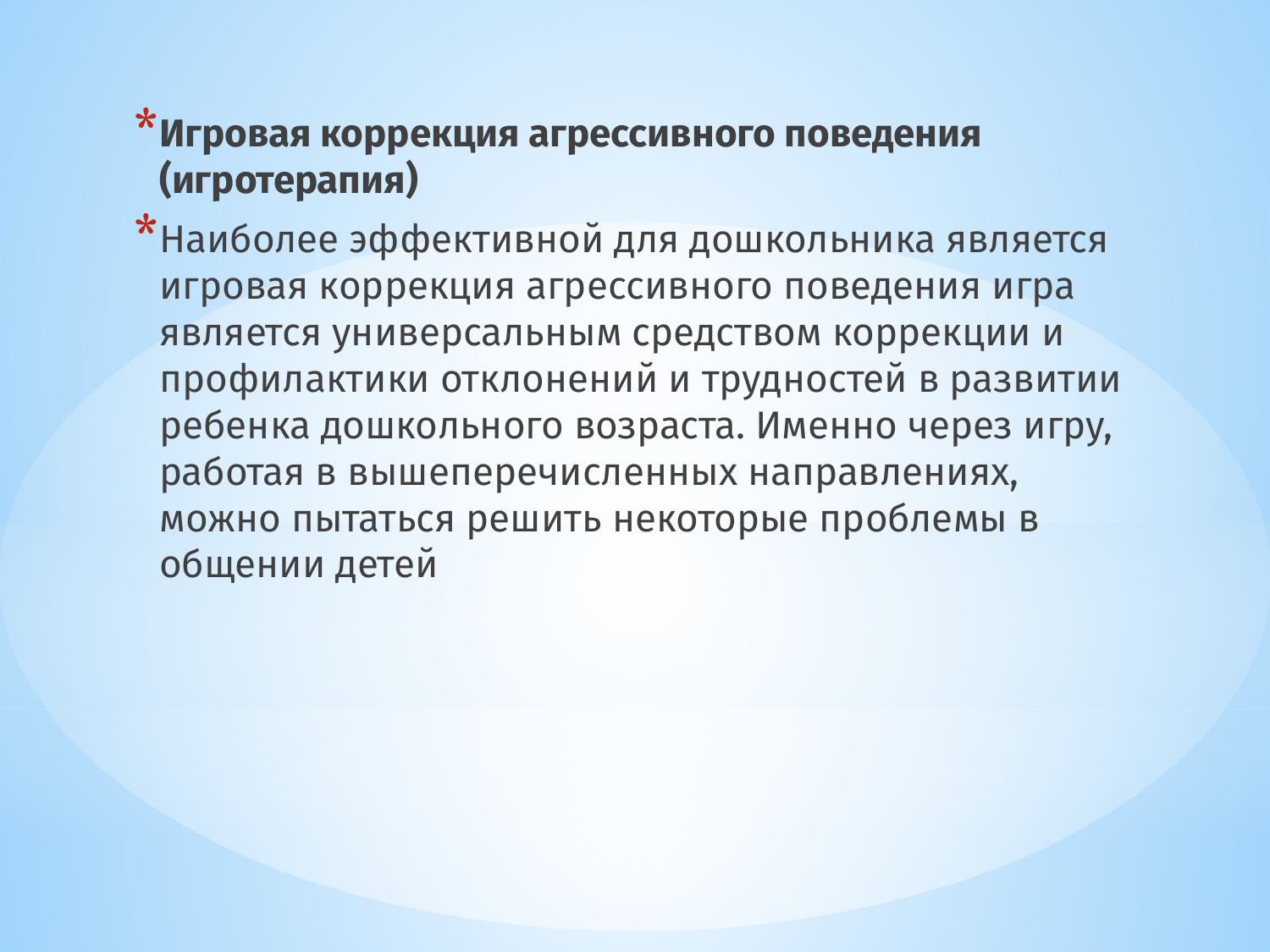

Игровая коррекция агрессивного поведения (игротерапия)
Наиболее эффективной для дошкольника является игровая коррекция агрессивного поведения игра является универсальным средством коррекции и профилактики отклонений и трудностей в развитии ребенка дошкольного возраста. Именно через игру, работая в вышеперечисленных направлениях, можно пытаться решить некоторые проблемы в общении детей